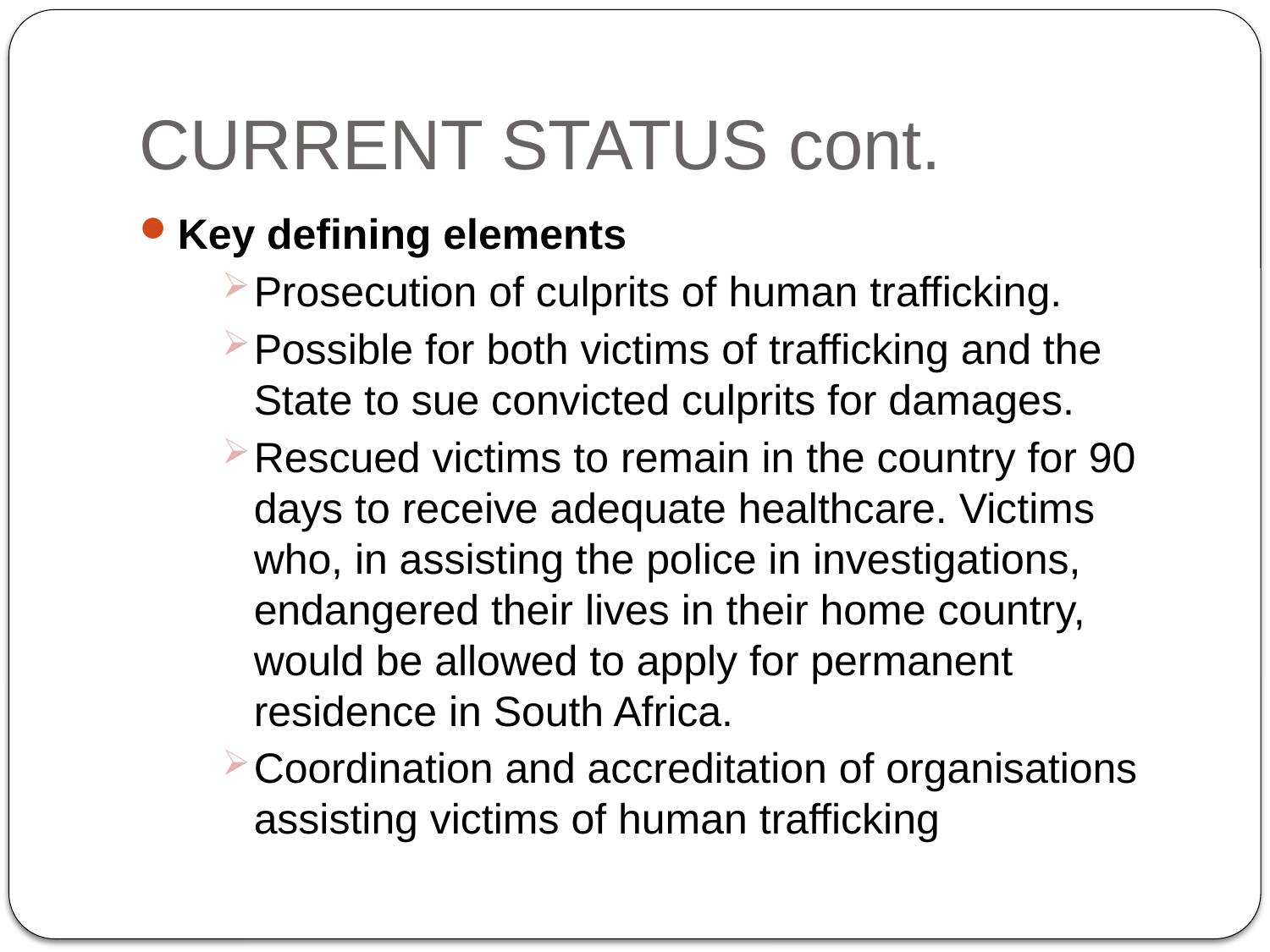

# CURRENT STATUS cont.
Key defining elements
Prosecution of culprits of human trafficking.
Possible for both victims of trafficking and the State to sue convicted culprits for damages.
Rescued victims to remain in the country for 90 days to receive adequate healthcare. Victims who, in assisting the police in investigations, endangered their lives in their home country, would be allowed to apply for permanent residence in South Africa.
Coordination and accreditation of organisations assisting victims of human trafficking